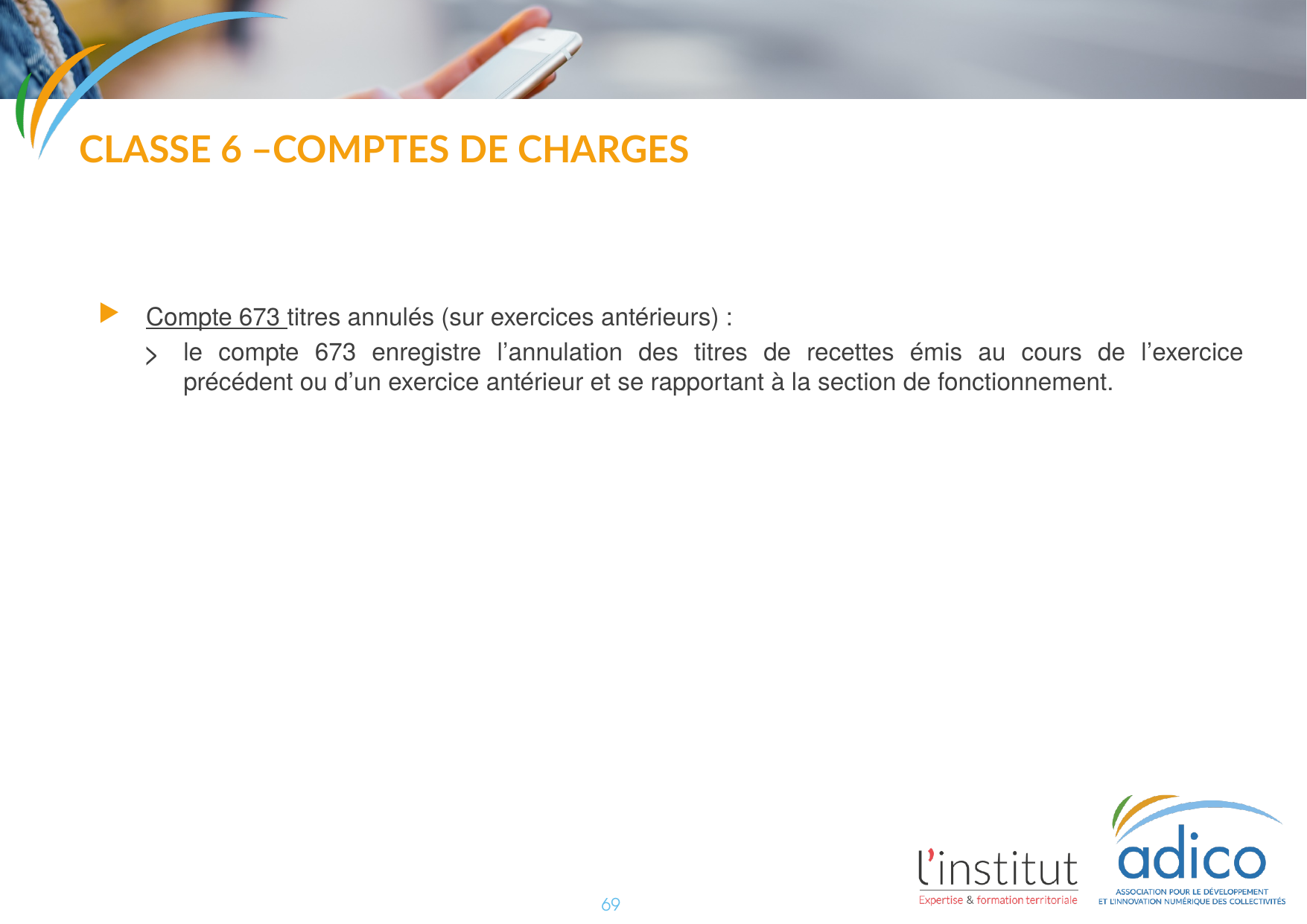

# Classe 6 –comptes de charges
Compte 673 titres annulés (sur exercices antérieurs) :
le compte 673 enregistre l’annulation des titres de recettes émis au cours de l’exercice précédent ou d’un exercice antérieur et se rapportant à la section de fonctionnement.